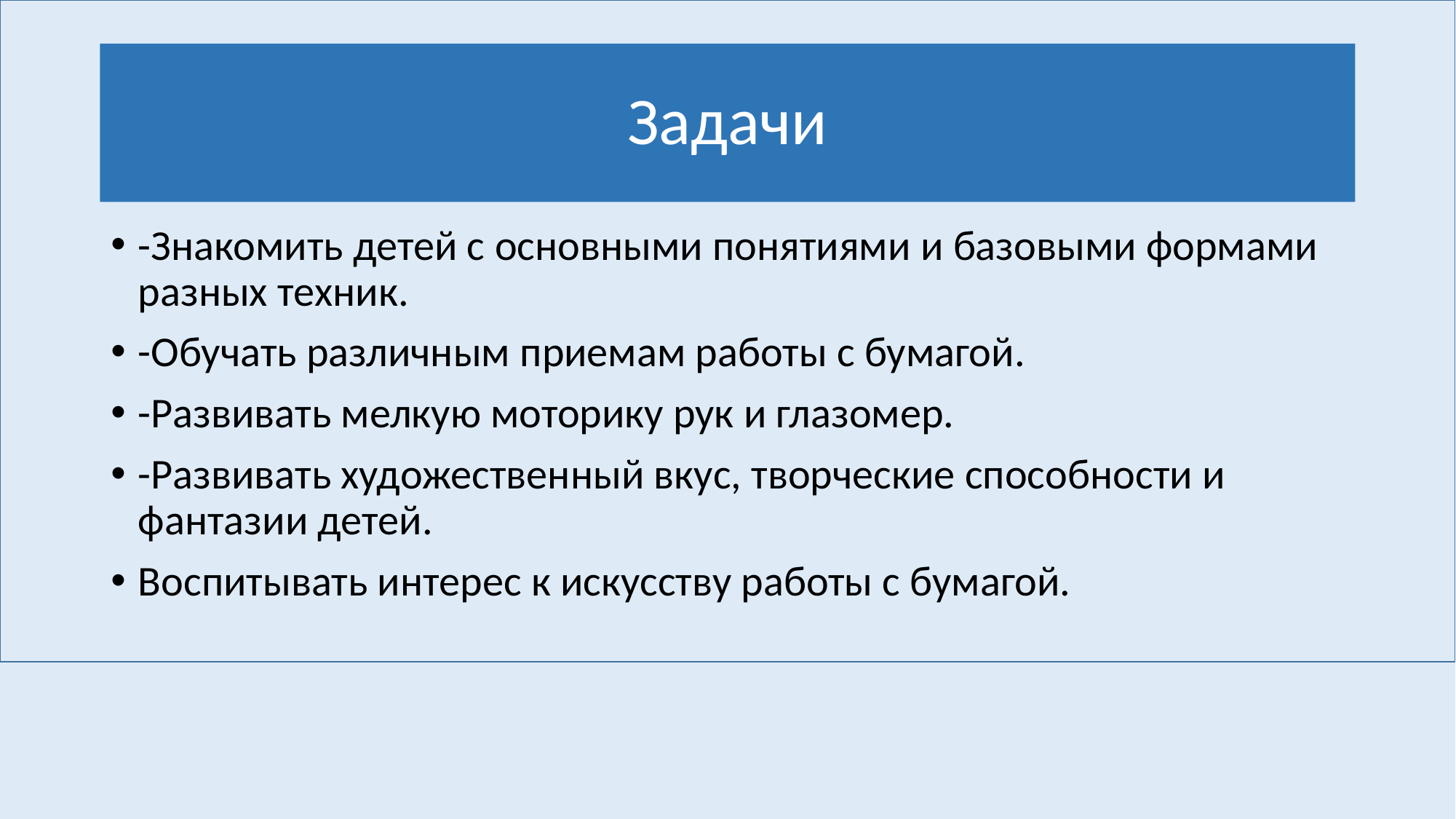

# Задачи
-Знакомить детей с основными понятиями и базовыми формами разных техник.
-Обучать различным приемам работы с бумагой.
-Развивать мелкую моторику рук и глазомер.
-Развивать художественный вкус, творческие способности и фантазии детей.
Воспитывать интерес к искусству работы с бумагой.